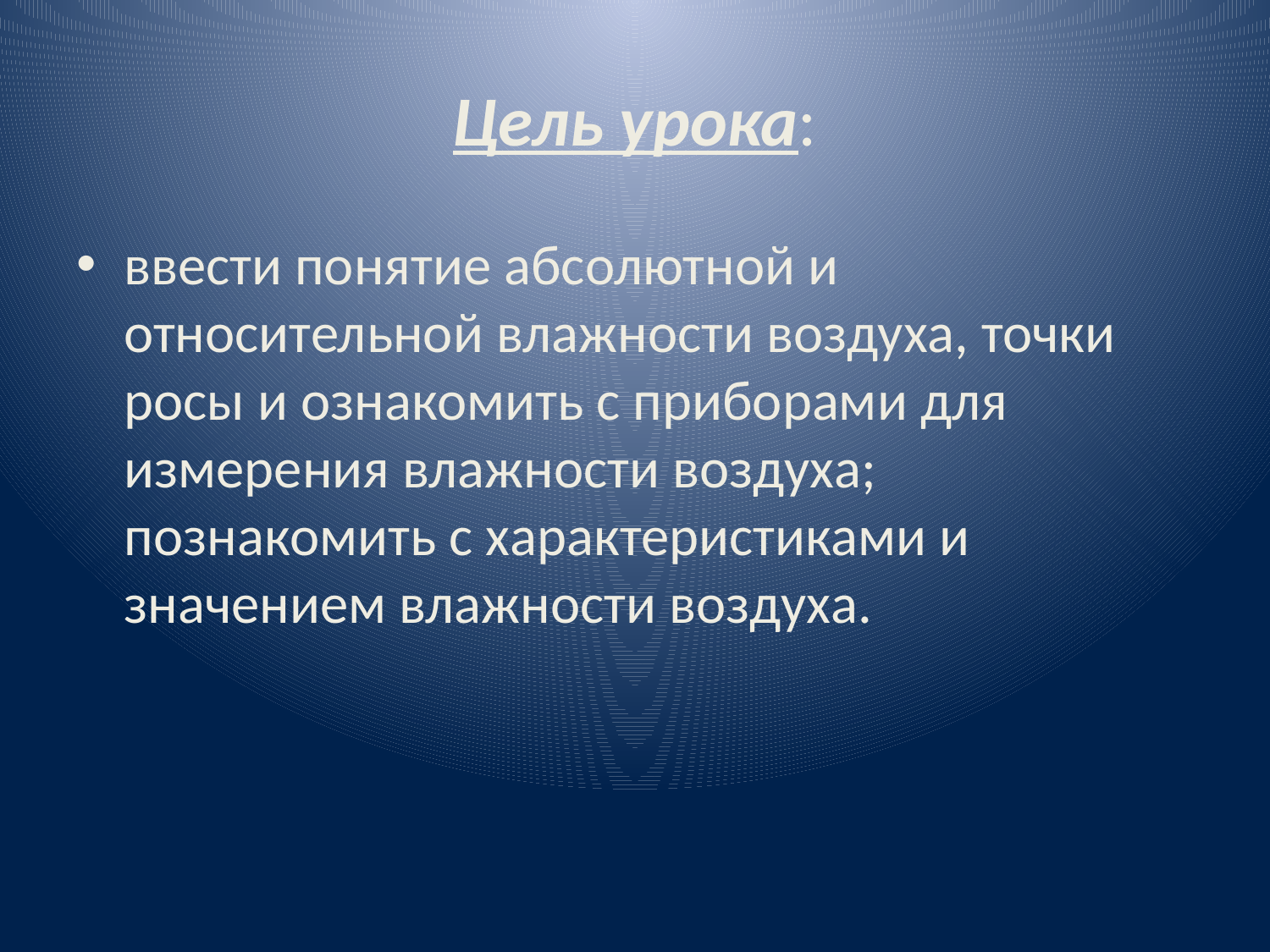

# Цель урока:
ввести понятие абсолютной и относительной влажности воздуха, точки росы и ознакомить с приборами для измерения влажности воздуха; познакомить с характеристиками и значением влажности воздуха.